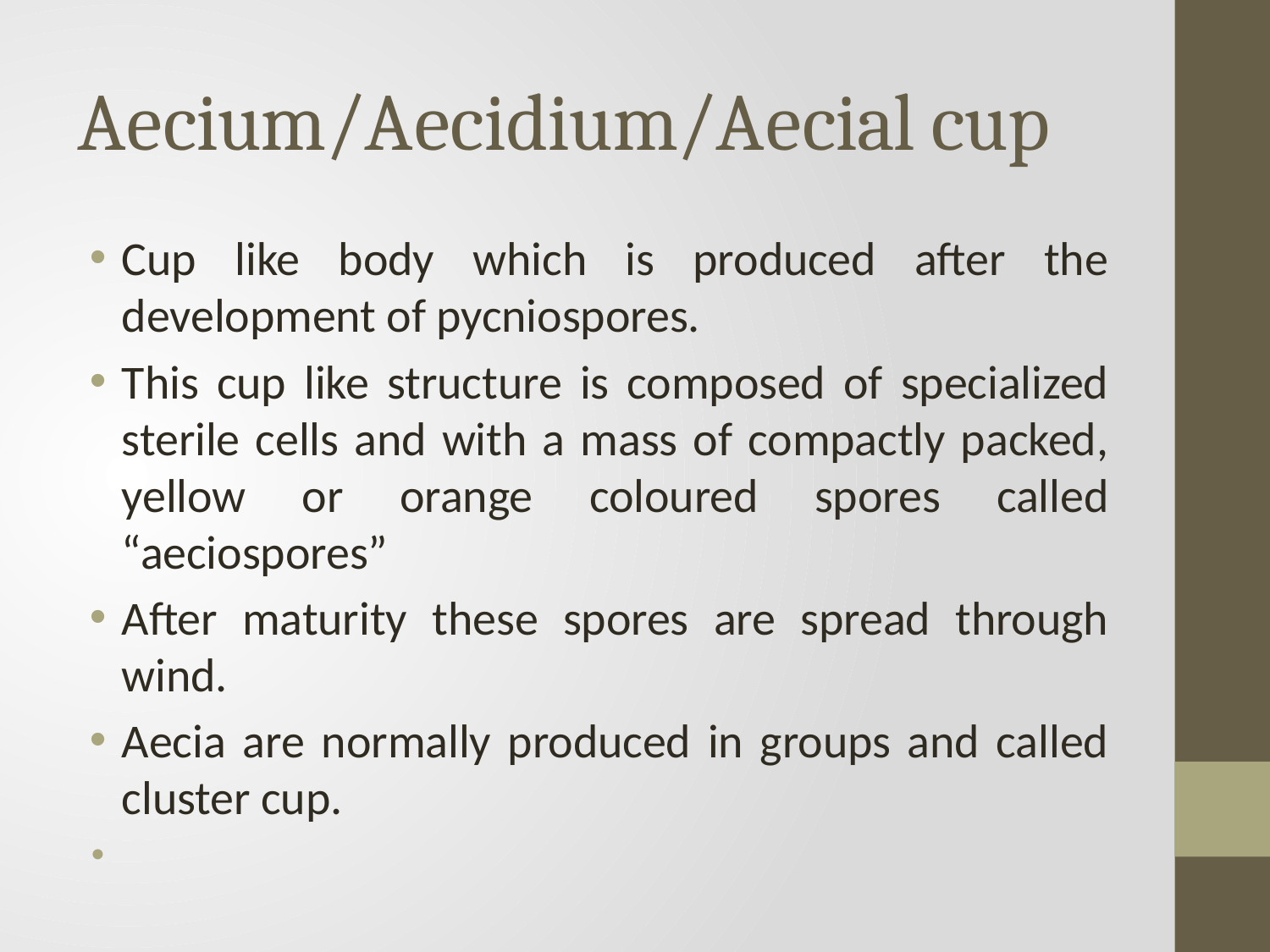

# Aecium/Aecidium/Aecial cup
Cup like body which is produced after the development of pycniospores.
This cup like structure is composed of specialized sterile cells and with a mass of compactly packed, yellow or orange coloured spores called “aeciospores”
After maturity these spores are spread through wind.
Aecia are normally produced in groups and called cluster cup.